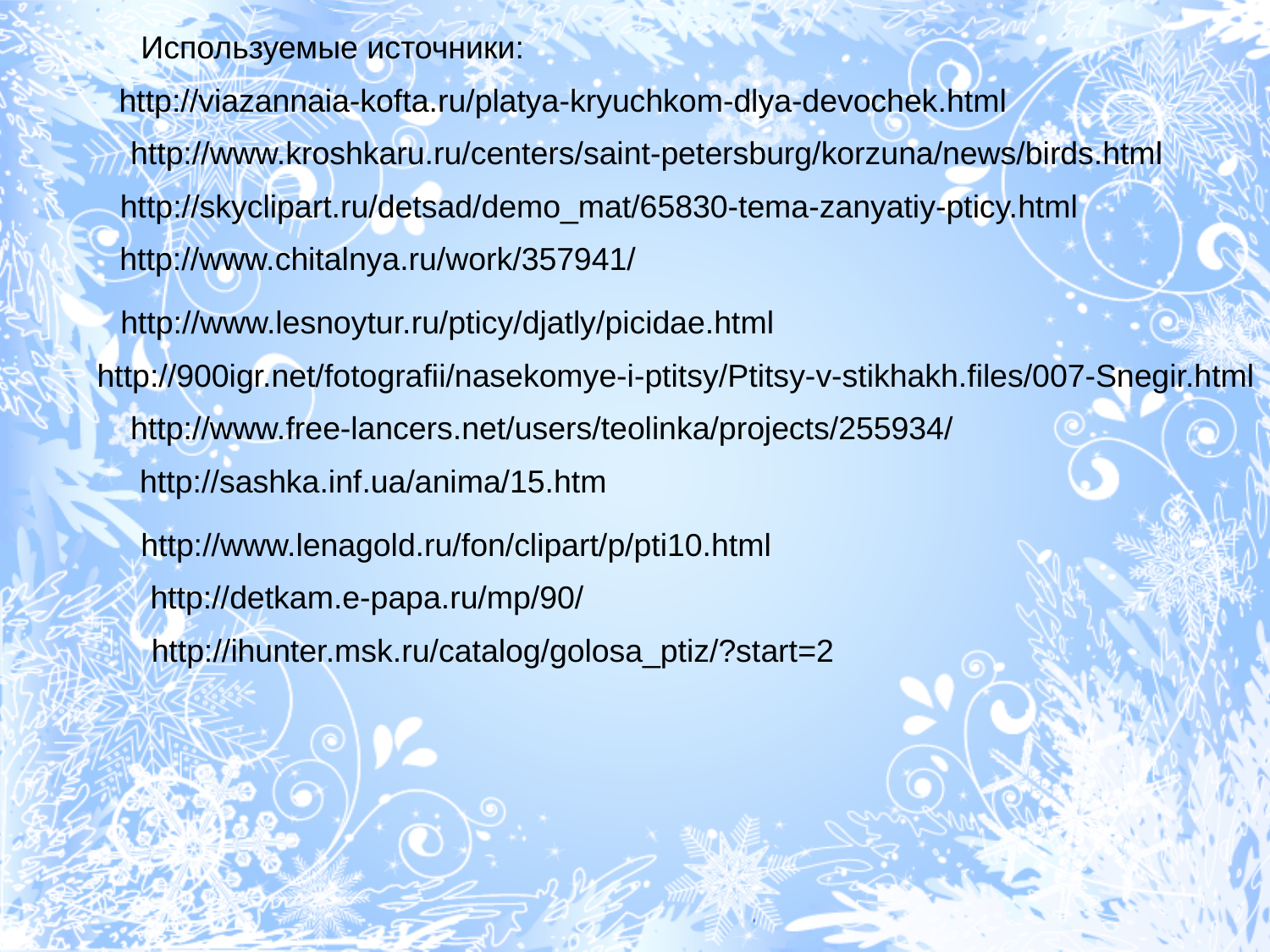

Используемые источники:
http://viazannaia-kofta.ru/platya-kryuchkom-dlya-devochek.html
http://www.kroshkaru.ru/centers/saint-petersburg/korzuna/news/birds.html
http://skyclipart.ru/detsad/demo_mat/65830-tema-zanyatiy-pticy.html
http://www.chitalnya.ru/work/357941/
http://www.lesnoytur.ru/pticy/djatly/picidae.html
http://900igr.net/fotografii/nasekomye-i-ptitsy/Ptitsy-v-stikhakh.files/007-Snegir.html
http://www.free-lancers.net/users/teolinka/projects/255934/
http://sashka.inf.ua/anima/15.htm
http://www.lenagold.ru/fon/clipart/p/pti10.html
http://detkam.e-papa.ru/mp/90/
http://ihunter.msk.ru/catalog/golosa_ptiz/?start=2